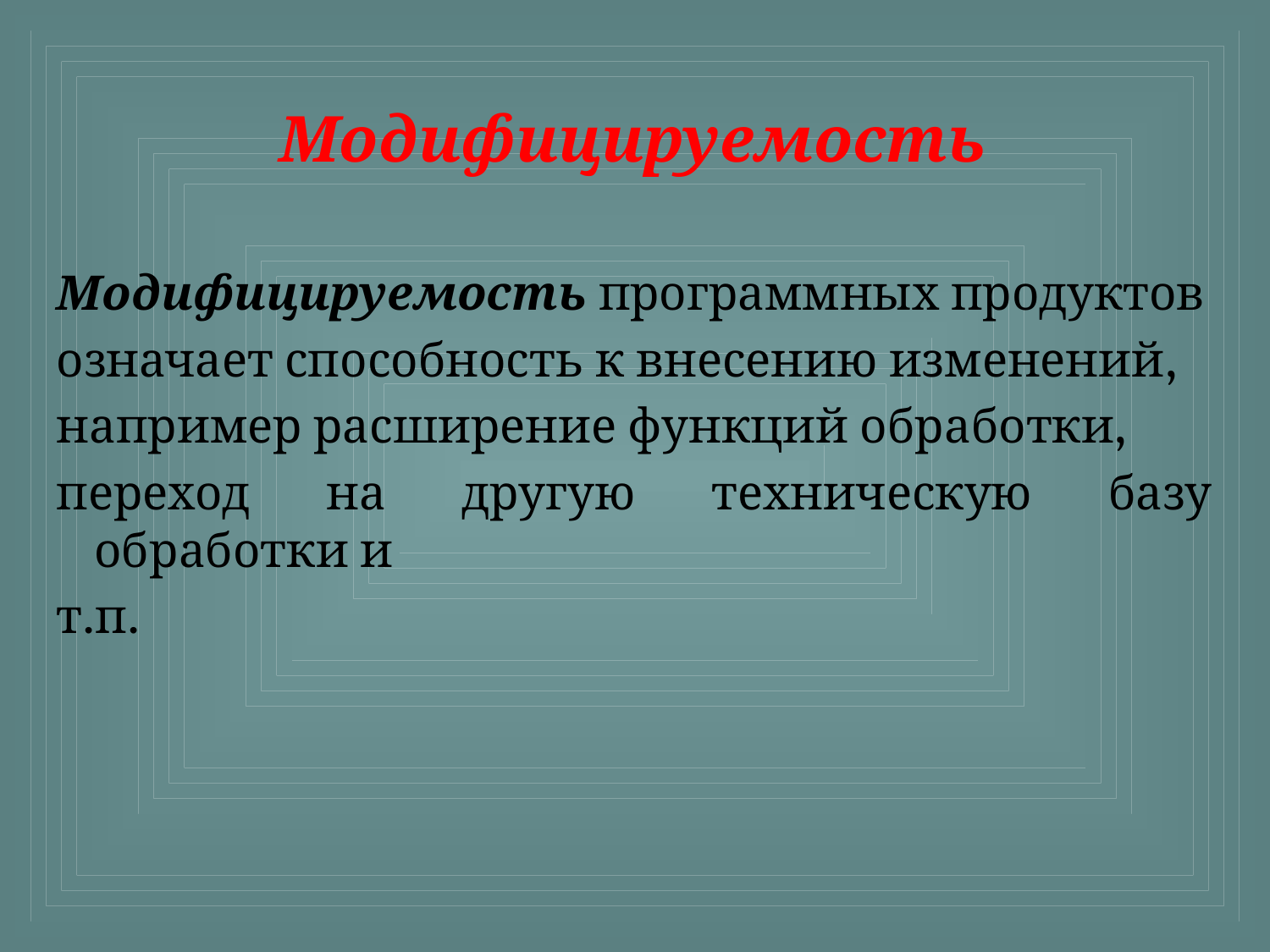

# Модифицируемость
Модифицируемость программных продуктов
означает способность к внесению изменений,
например расширение функций обработки,
переход на другую техническую базу обработки и
т.п.